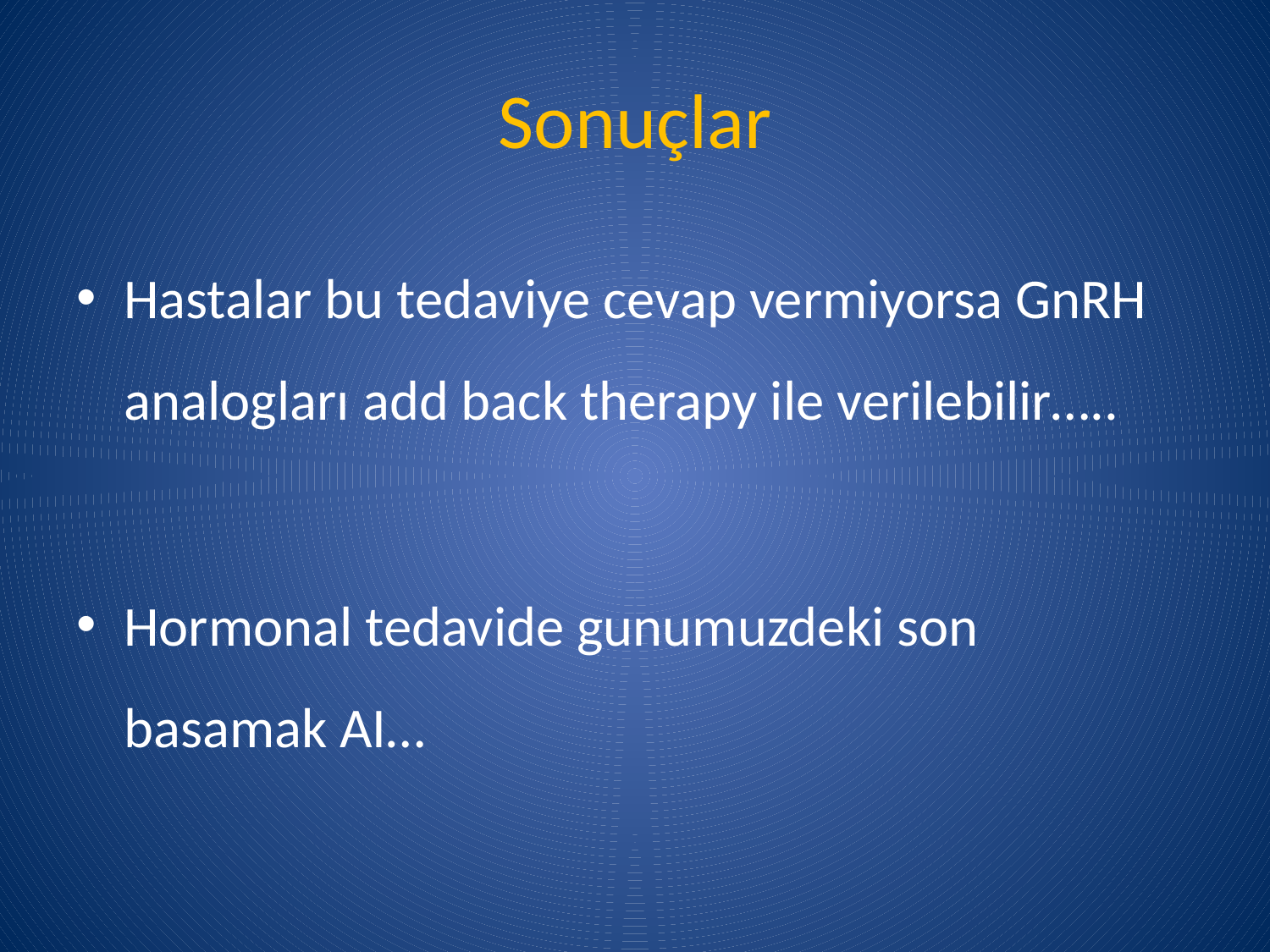

# Sonuçlar
Hastalar bu tedaviye cevap vermiyorsa GnRH analogları add back therapy ile verilebilir…..

Hormonal tedavide gunumuzdeki son basamak AI…